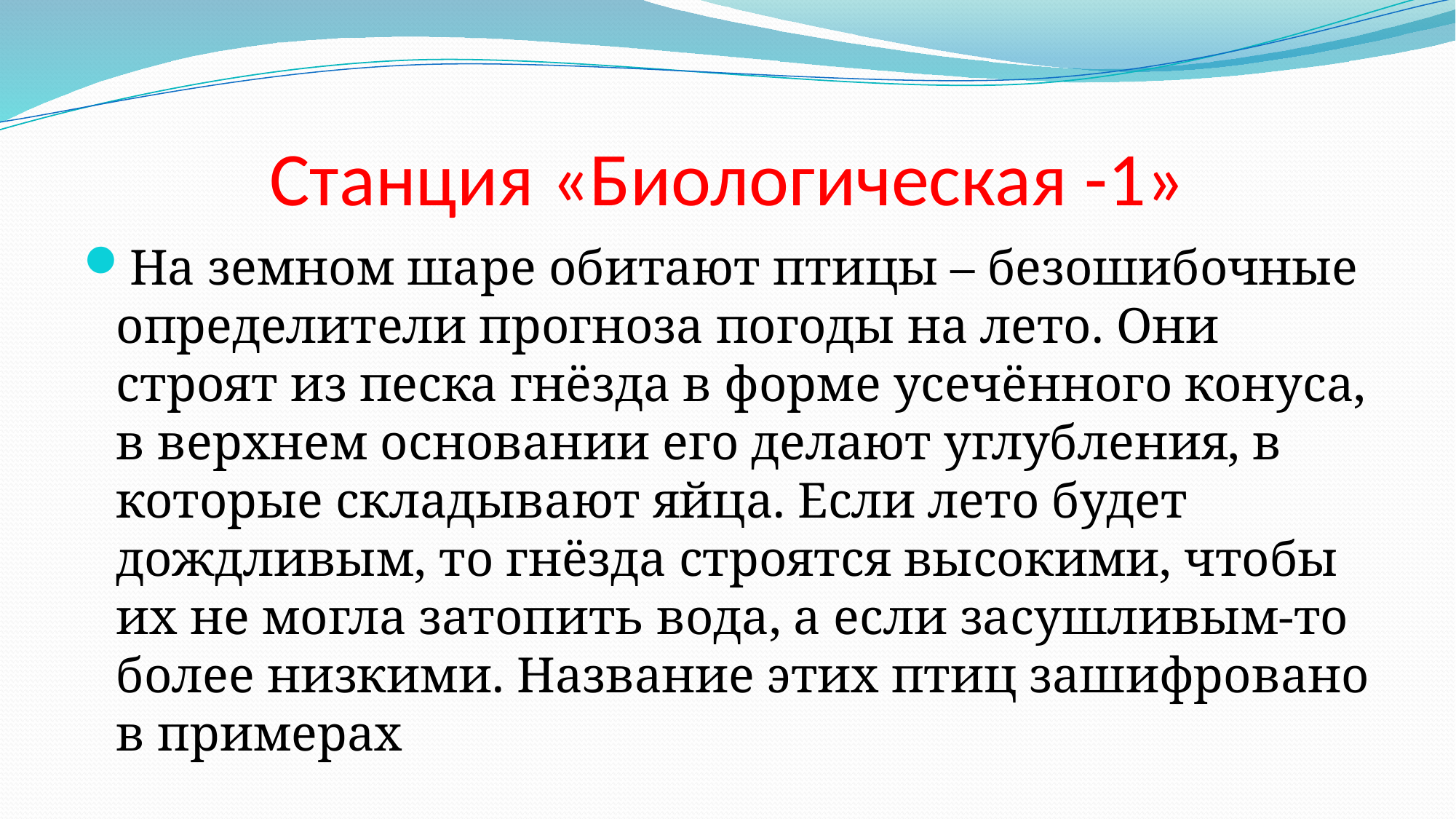

# Станция «Биологическая -1»
На земном шаре обитают птицы – безошибочные определители прогноза погоды на лето. Они строят из песка гнёзда в форме усечённого конуса, в верхнем основании его делают углубления, в которые складывают яйца. Если лето будет дождливым, то гнёзда строятся высокими, чтобы их не могла затопить вода, а если засушливым-то более низкими. Название этих птиц зашифровано в примерах